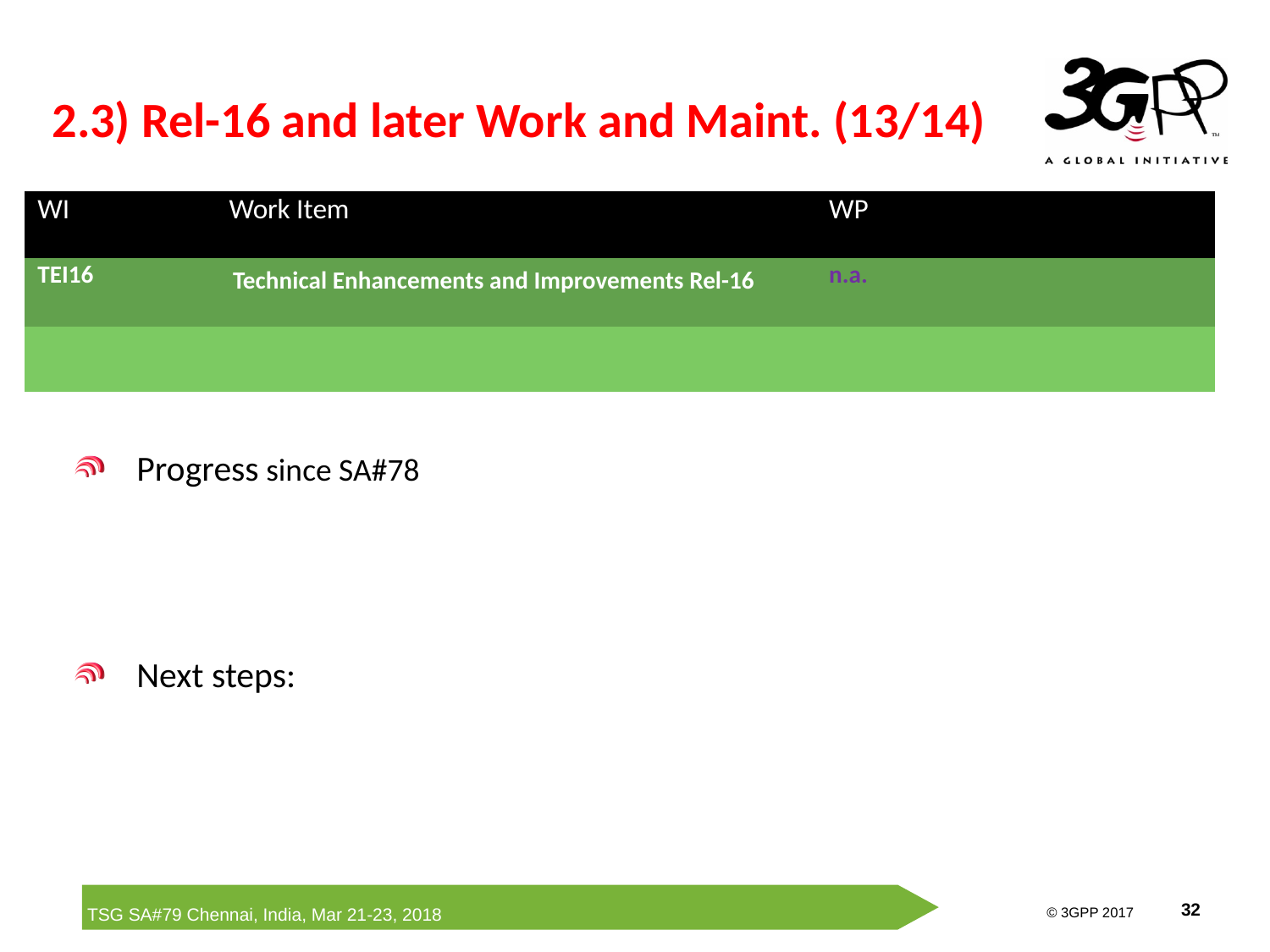

# 2.3) Rel-16 and later Work and Maint. (13/14)
| WI | Work Item | WP |  |  |
| --- | --- | --- | --- | --- |
| TEI16 | Technical Enhancements and Improvements Rel-16 | n.a. |  |  |
|  |  |  |  |  |
Progress since SA#78

Next steps: